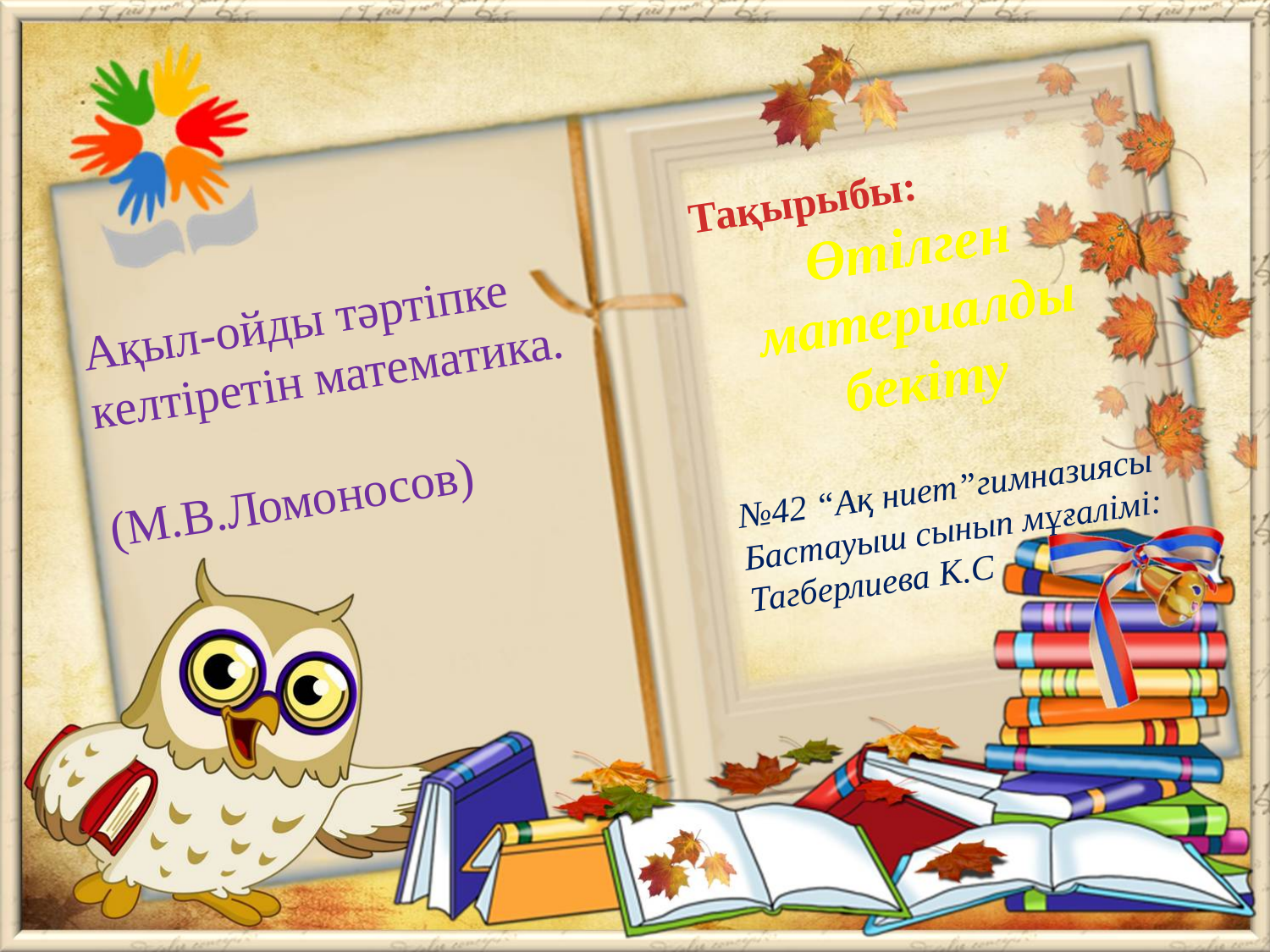

Тақырыбы:
Өтілген материалды бекіту
Ақыл-ойды тәртіпке келтіретін математика.

(М.В.Ломоносов)

№42 “Ақ ниет”гимназиясы
Бастауыш сынып мұғалімі:
Тагберлиева К.С